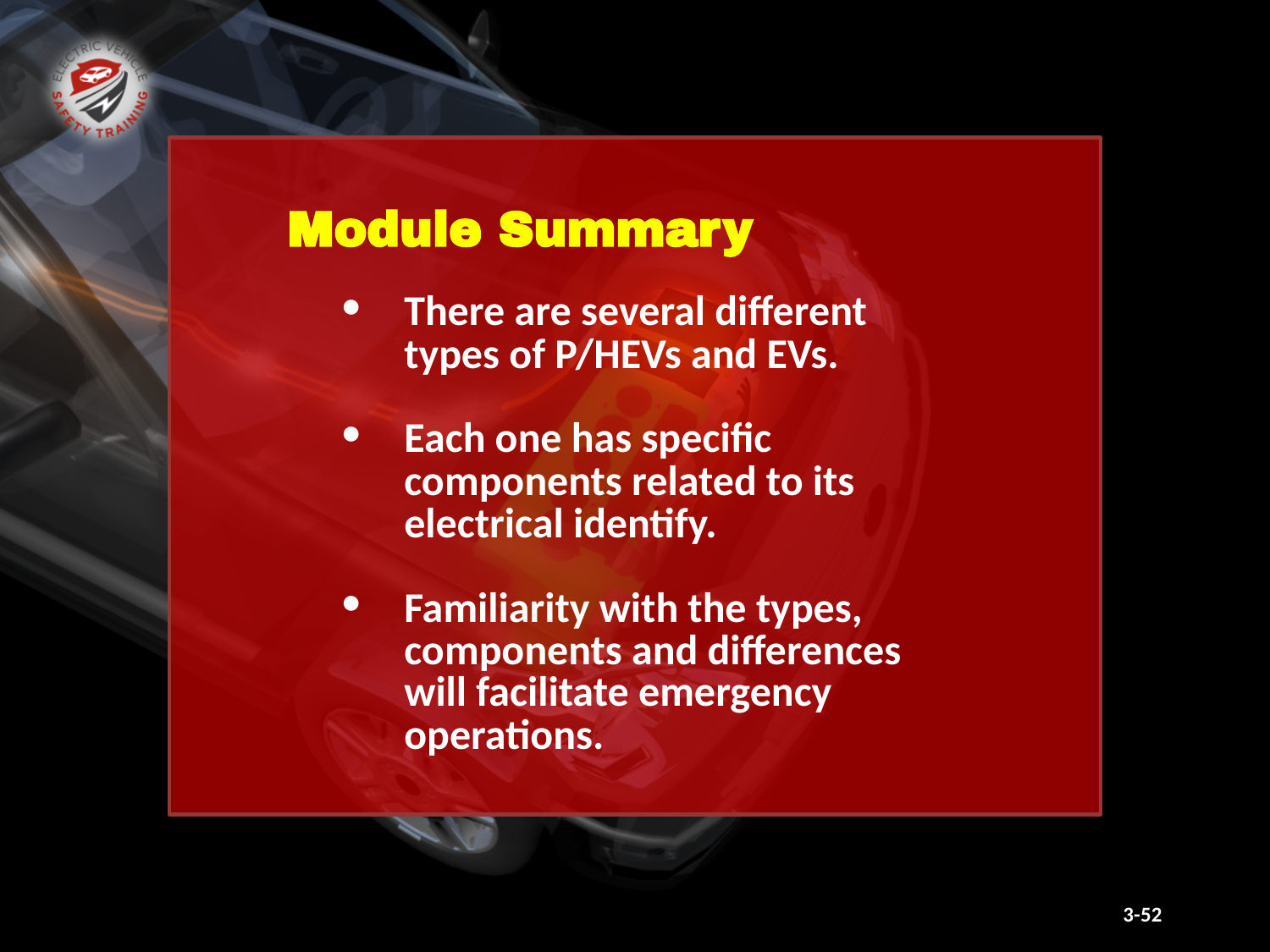

Module Summary
There are several different types of P/HEVs and EVs.

Each one has specific components related to its electrical identify.

Familiarity with the types, components and differences will facilitate emergency operations.
3-
52
3-52